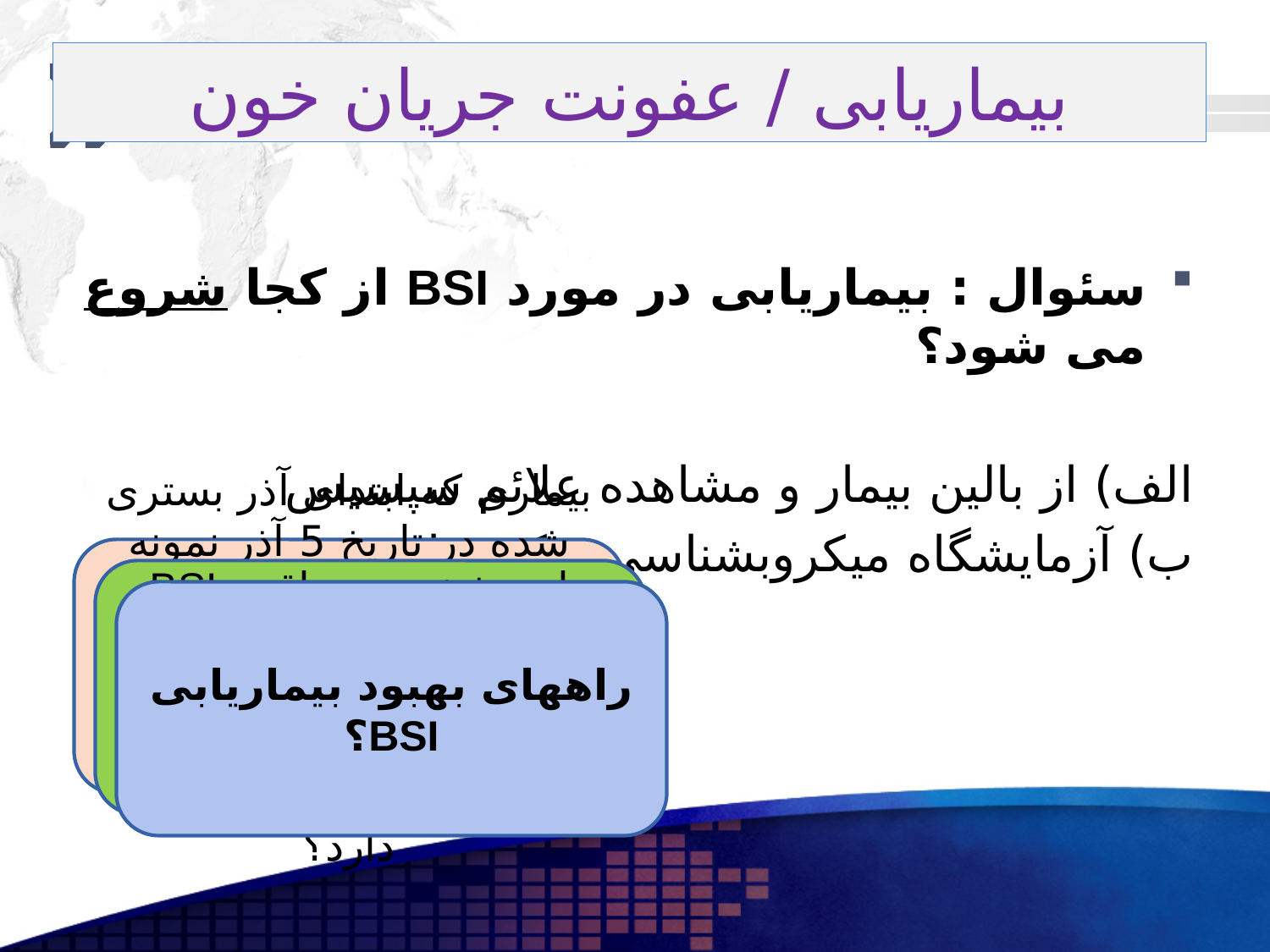

# بیماریابی / عفونت جریان خون

سئوال : بیماریابی در مورد BSI از کجا شروع می شود؟

الف) از بالین بیمار و مشاهده علائم سپسیس
ب) آزمایشگاه میکروبشناسی و کشتهای خون
بیماری که ابتدای آذر بستری شده در تاریخ 5 آذر نمونه B/C داشته که با استافیلوکوک اورئوس مثبت شده است. آیا برای تشخیص مراقبتیBSI  نیاز به ویزیت بیمار یا مشاهده پرونده دارد؟
برای تشخیص مراقبتیBSI  نیاز به ویزیت بیمار یا مشاهده پرونده نیست، ولی برای تعیین نوع (اولیه یا ثانویه) نیاز است.
راههای بهبود بیماریابی BSI؟